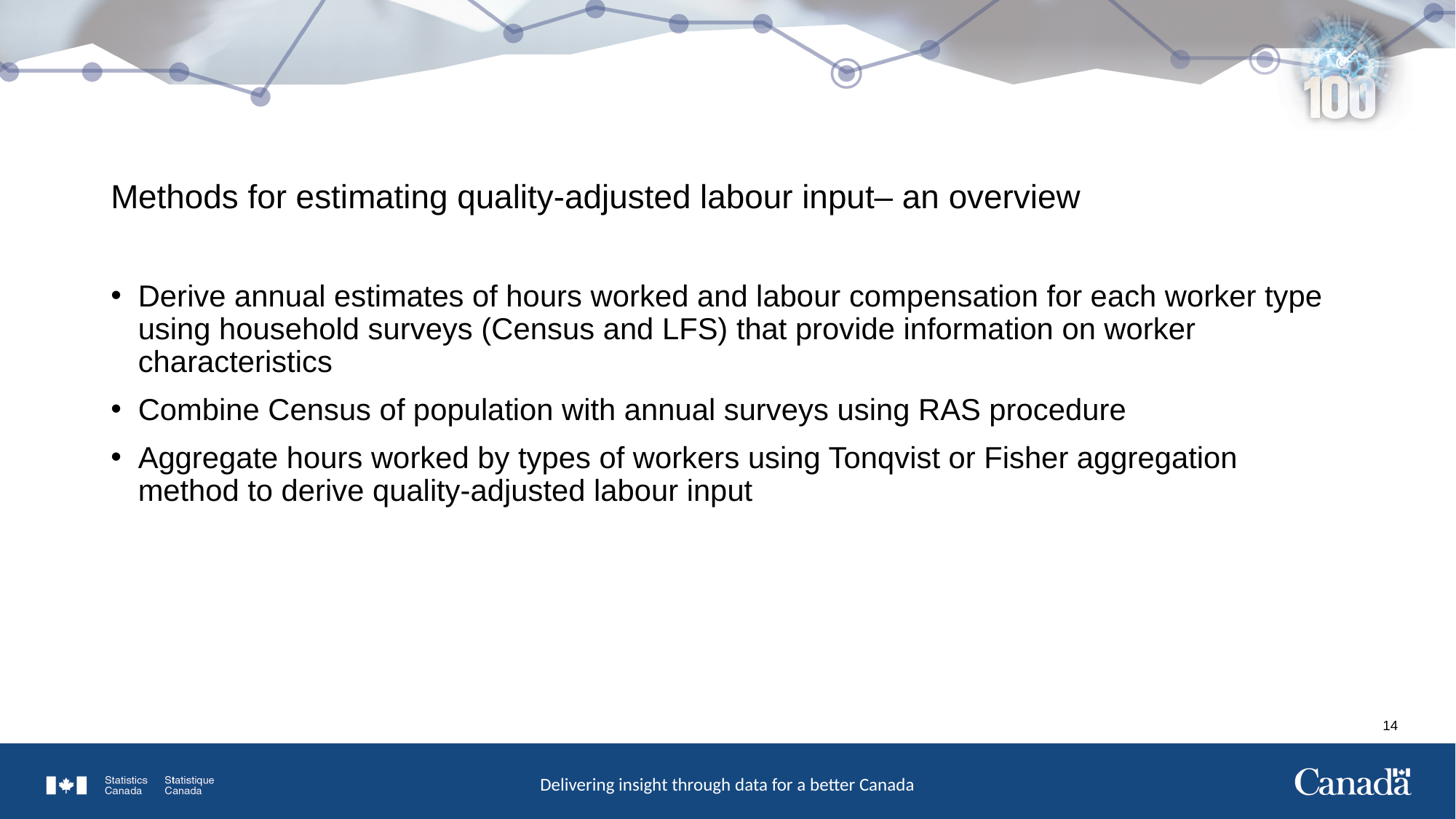

# Methods for estimating quality-adjusted labour input– an overview
Derive annual estimates of hours worked and labour compensation for each worker type using household surveys (Census and LFS) that provide information on worker characteristics
Combine Census of population with annual surveys using RAS procedure
Aggregate hours worked by types of workers using Tonqvist or Fisher aggregation method to derive quality-adjusted labour input
14